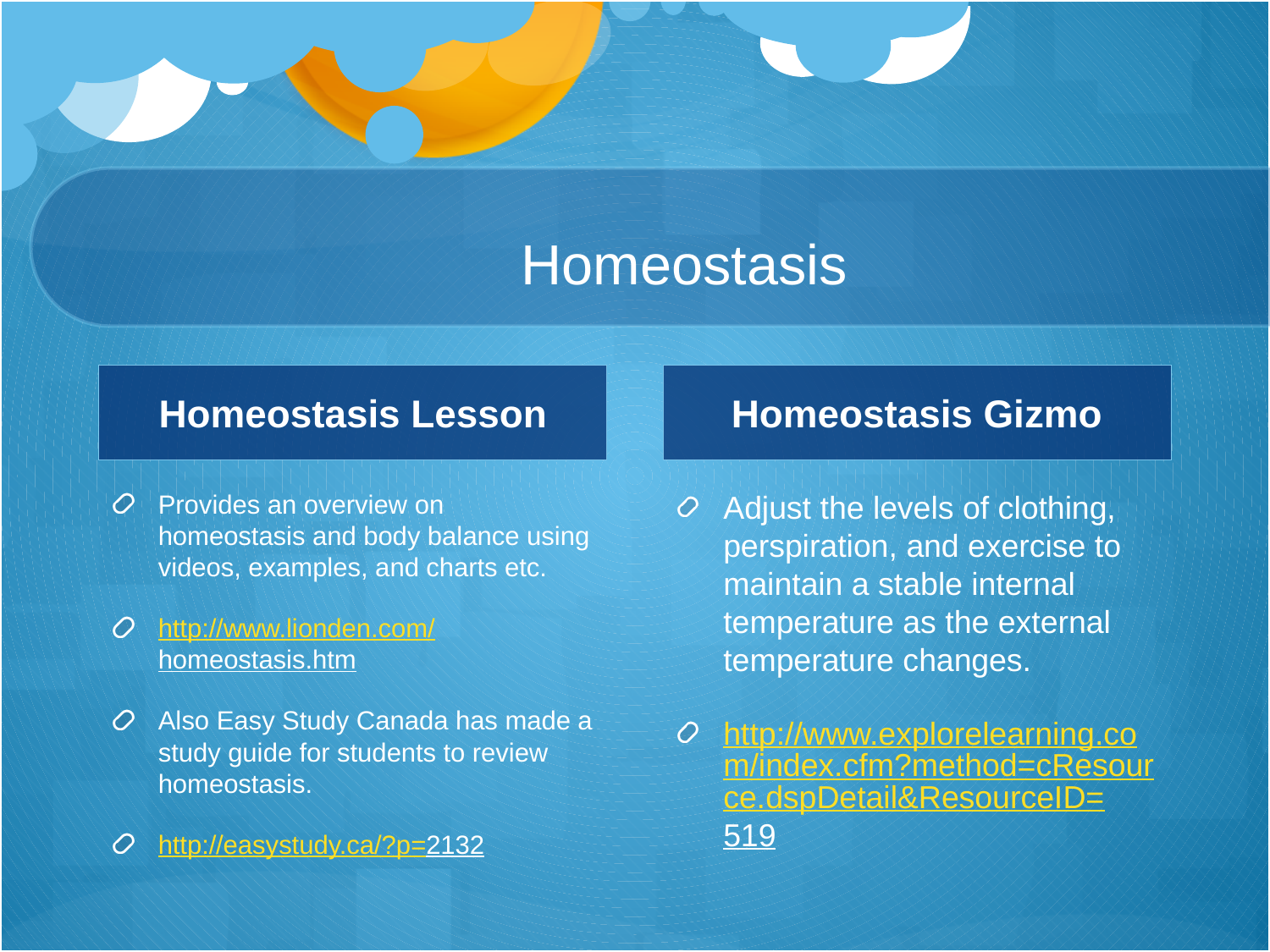

# Homeostasis
Homeostasis Lesson
Homeostasis Gizmo
Provides an overview on homeostasis and body balance using videos, examples, and charts etc.
http://www.lionden.com/homeostasis.htm
Also Easy Study Canada has made a study guide for students to review homeostasis.
http://easystudy.ca/?p=2132
Adjust the levels of clothing, perspiration, and exercise to maintain a stable internal temperature as the external temperature changes.
http://www.explorelearning.com/index.cfm?method=cResource.dspDetail&ResourceID=519